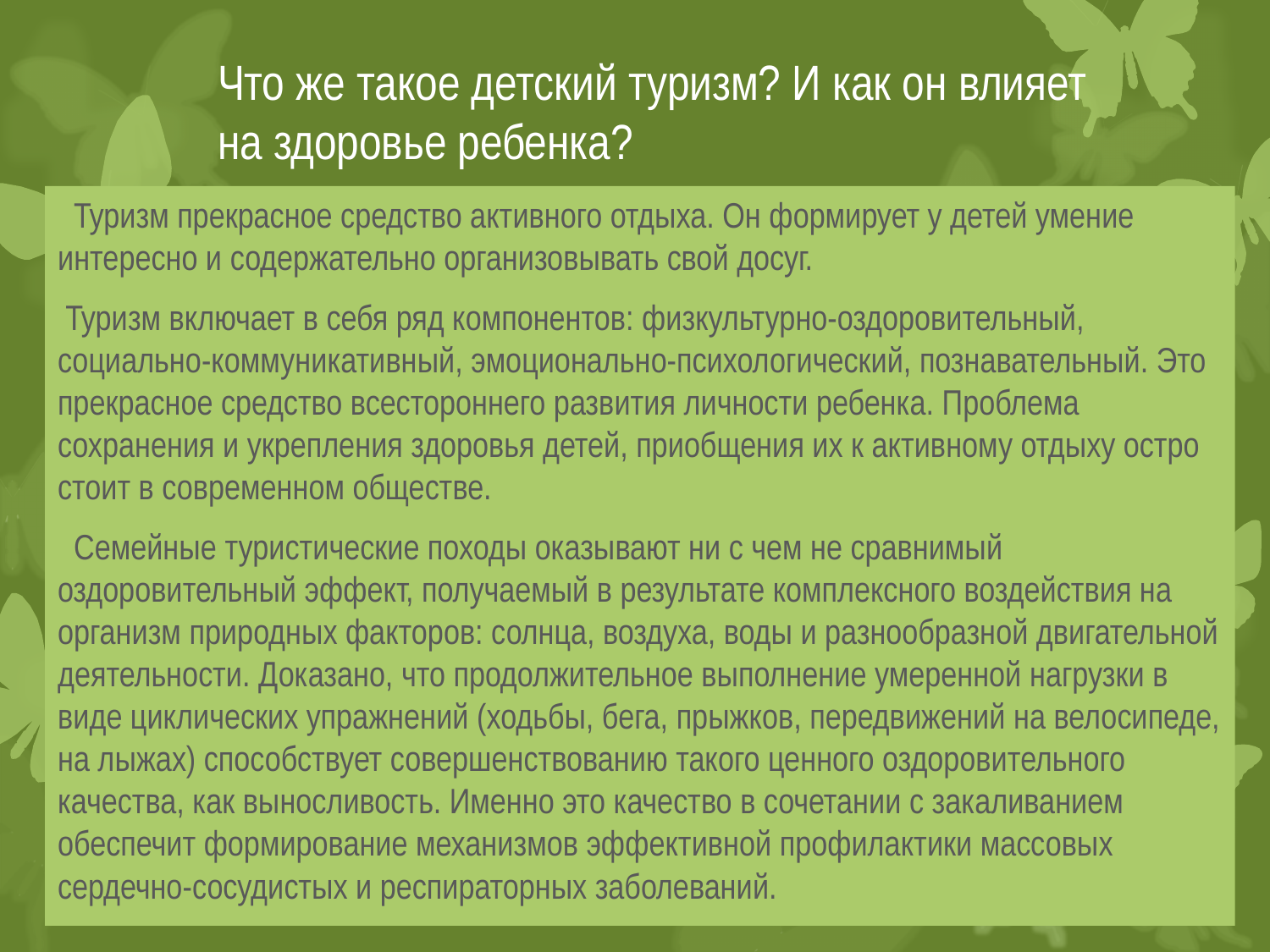

# Что же такое детский туризм? И как он влияет на здоровье ребенка?
  Туризм прекрасное средство активного отдыха. Он формирует у детей умение интересно и содержательно организовывать свой досуг.
 Туризм включает в себя ряд компонентов: физкультурно-оздоровительный, социально-коммуникативный, эмоционально-психологический, познавательный. Это прекрасное средство всестороннего развития личности ребенка. Проблема сохранения и укрепления здоровья детей, приобщения их к активному отдыху остро стоит в современном обществе.
  Семейные туристические походы оказывают ни с чем не сравнимый оздоровительный эффект, получаемый в результате комплексного воздействия на организм природных факторов: солнца, воздуха, воды и разнообразной двигательной деятельности. Доказано, что продолжительное выполнение умеренной нагрузки в виде циклических упражнений (ходьбы, бега, прыжков, передвижений на велосипеде, на лыжах) способствует совершенствованию такого ценного оздоровительного качества, как выносливость. Именно это качество в сочетании с закаливанием обеспечит формирование механизмов эффективной профилактики массовых сердечно-сосудистых и респираторных заболеваний.